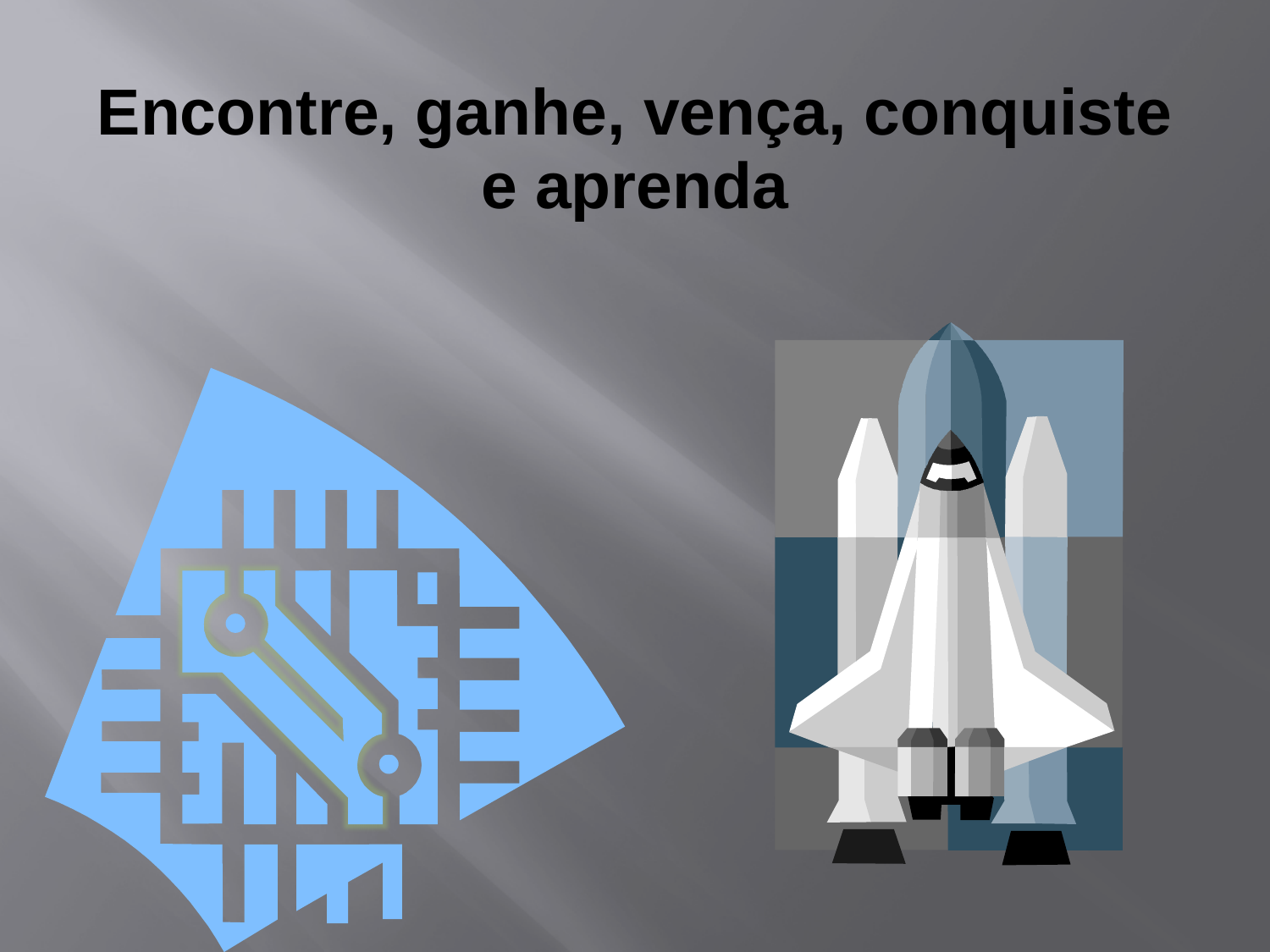

# Encontre, ganhe, vença, conquiste e aprenda